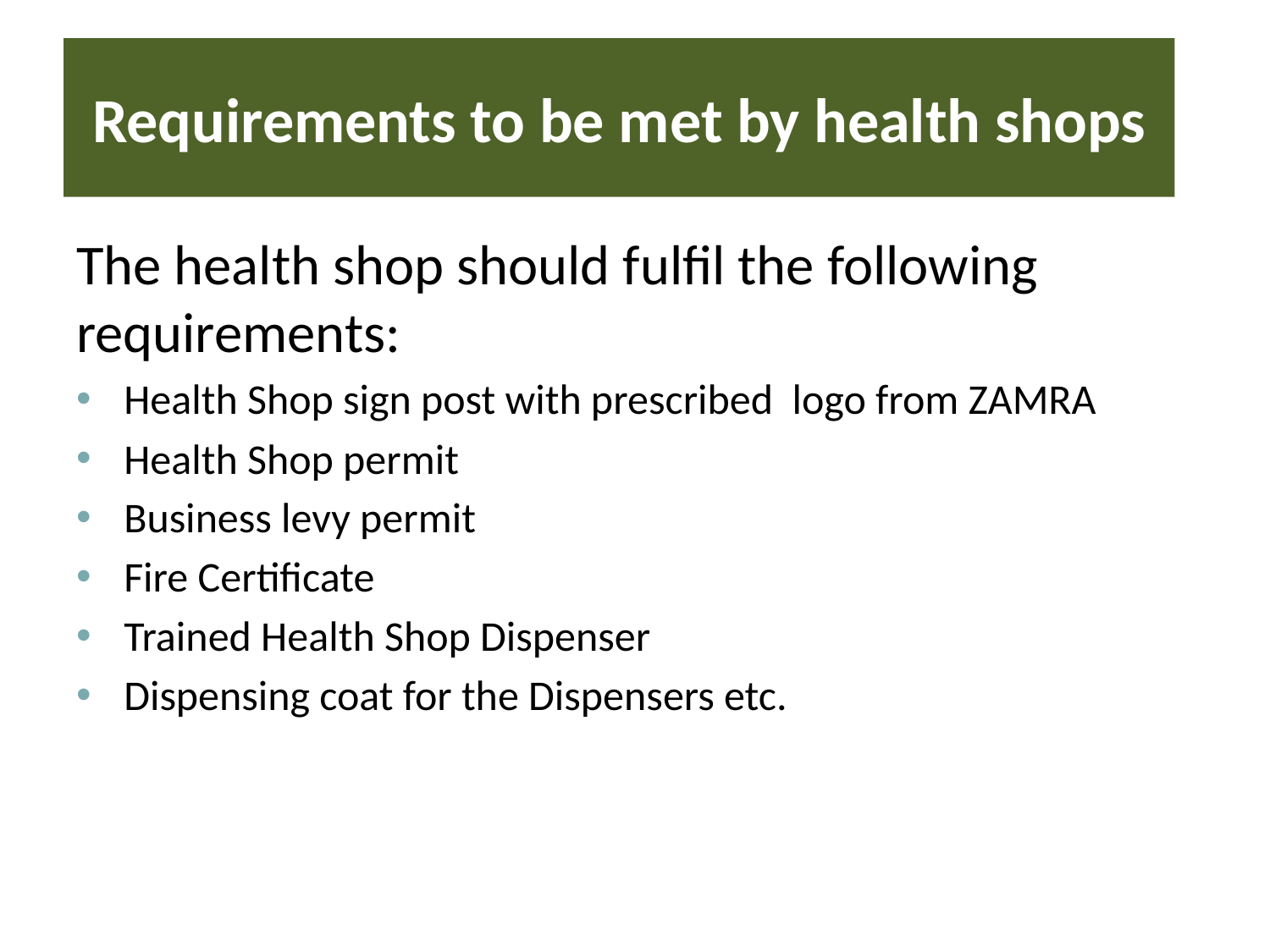

# Requirements to be met by health shops
The health shop should fulfil the following requirements:
Health Shop sign post with prescribed  logo from ZAMRA
Health Shop permit
Business levy permit
Fire Certificate
Trained Health Shop Dispenser
Dispensing coat for the Dispensers etc.